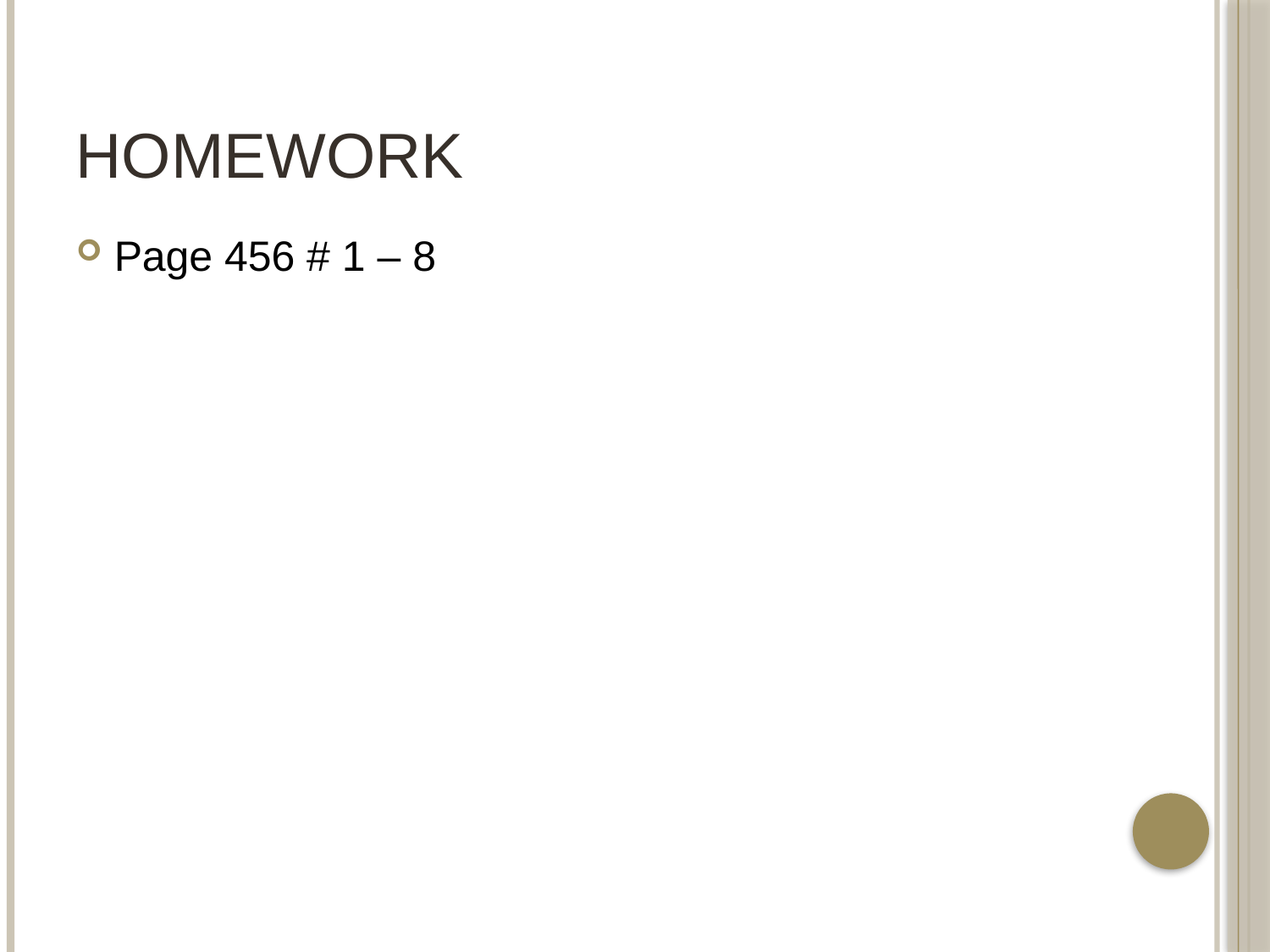

# Homework
Page 456 # 1 – 8